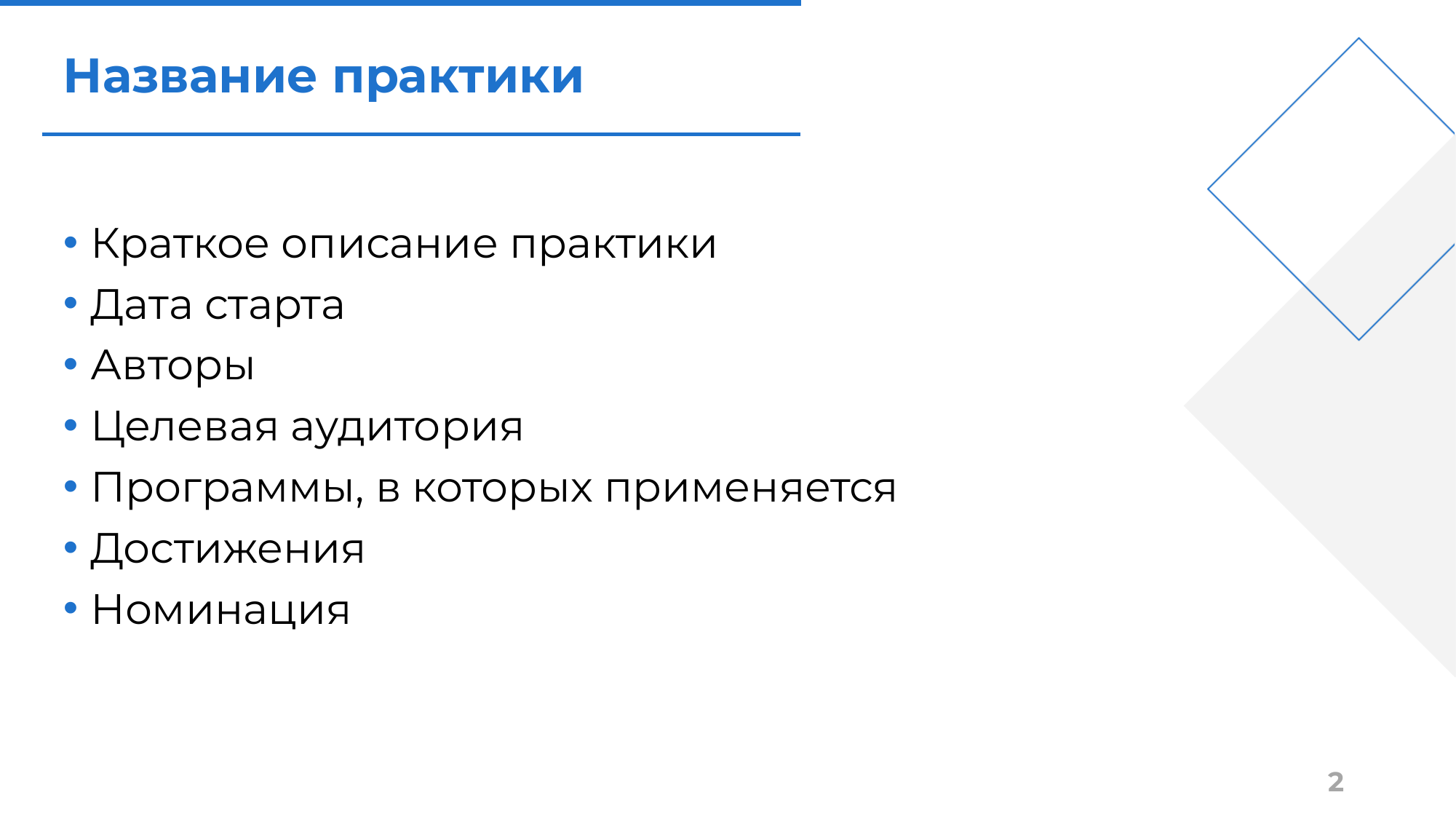

# Название практики
Краткое описание практики
Дата старта
Авторы
Целевая аудитория
Программы, в которых применяется
Достижения
Номинация
2